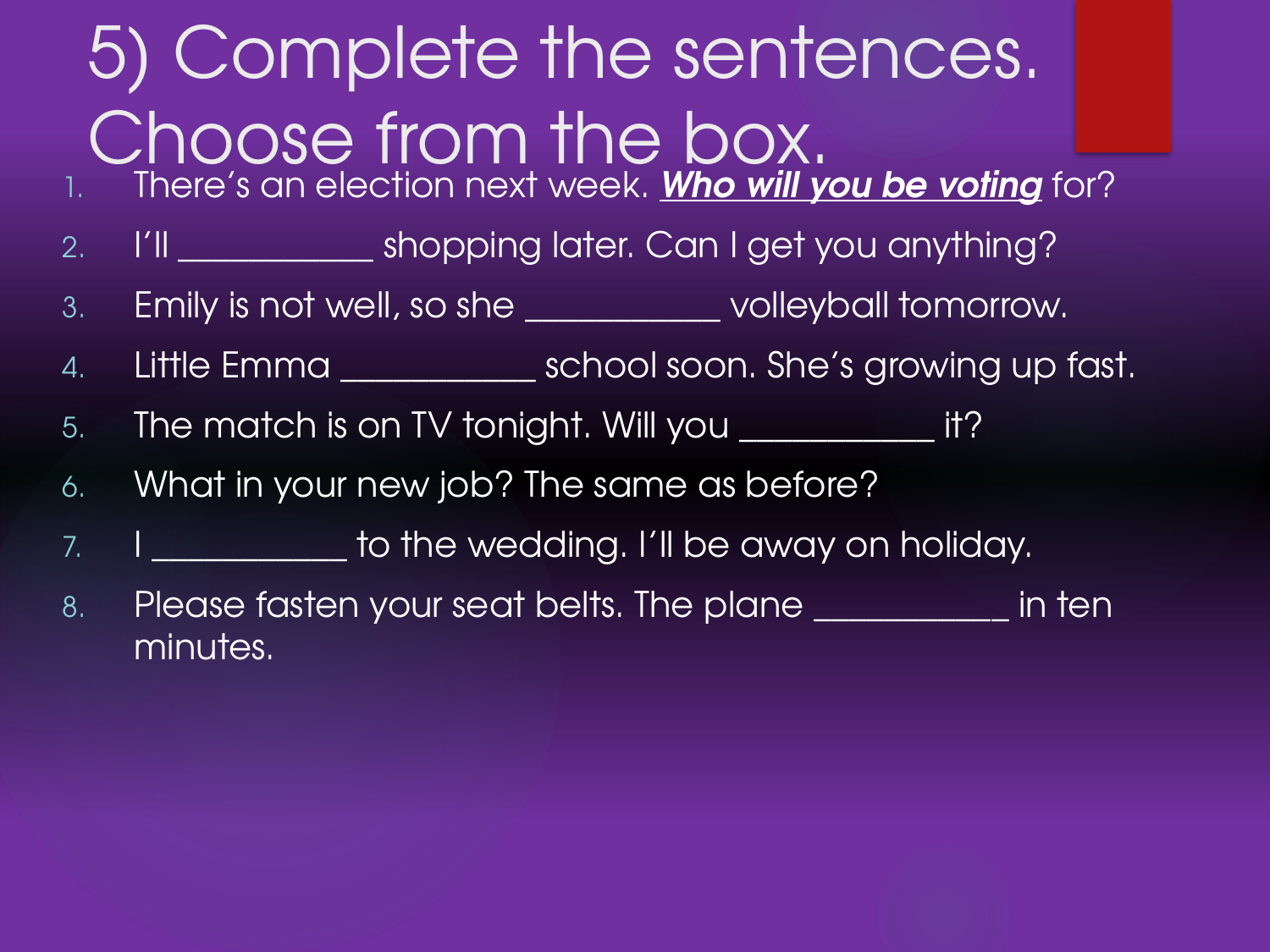

# 5) Complete the sentences. Choose from the box.
There’s an election next week. Who will you be voting for?
I’ll ___________ shopping later. Can I get you anything?
Emily is not well, so she ___________ volleyball tomorrow.
Little Emma ___________ school soon. She’s growing up fast.
The match is on TV tonight. Will you ___________ it?
What in your new job? The same as before?
I ___________ to the wedding. I’ll be away on holiday.
Please fasten your seat belts. The plane ___________ in ten minutes.